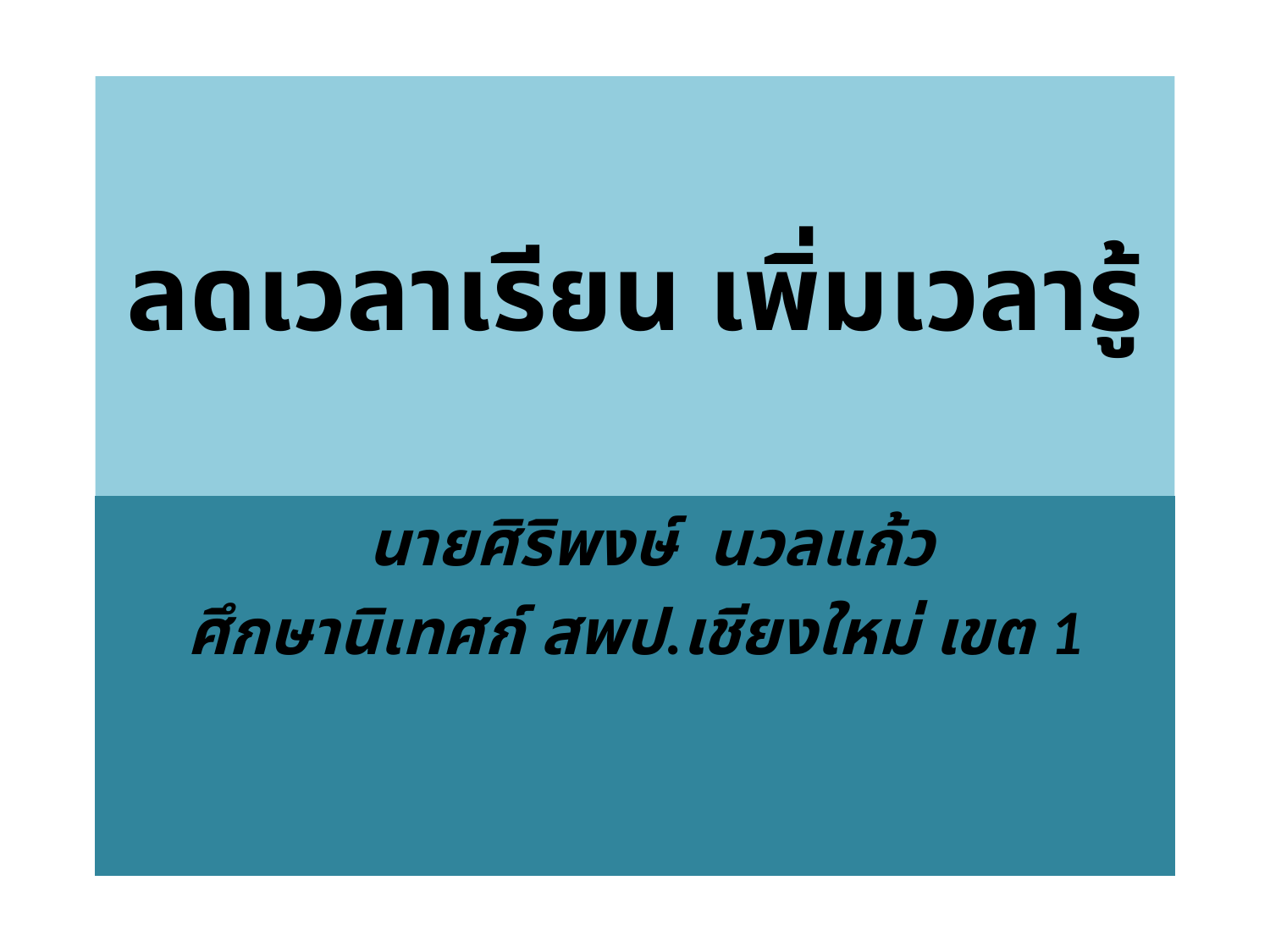

# ลดเวลาเรียน เพิ่มเวลารู้
  นายศิริพงษ์  นวลแก้ว
ศึกษานิเทศก์ สพป.เชียงใหม่ เขต 1